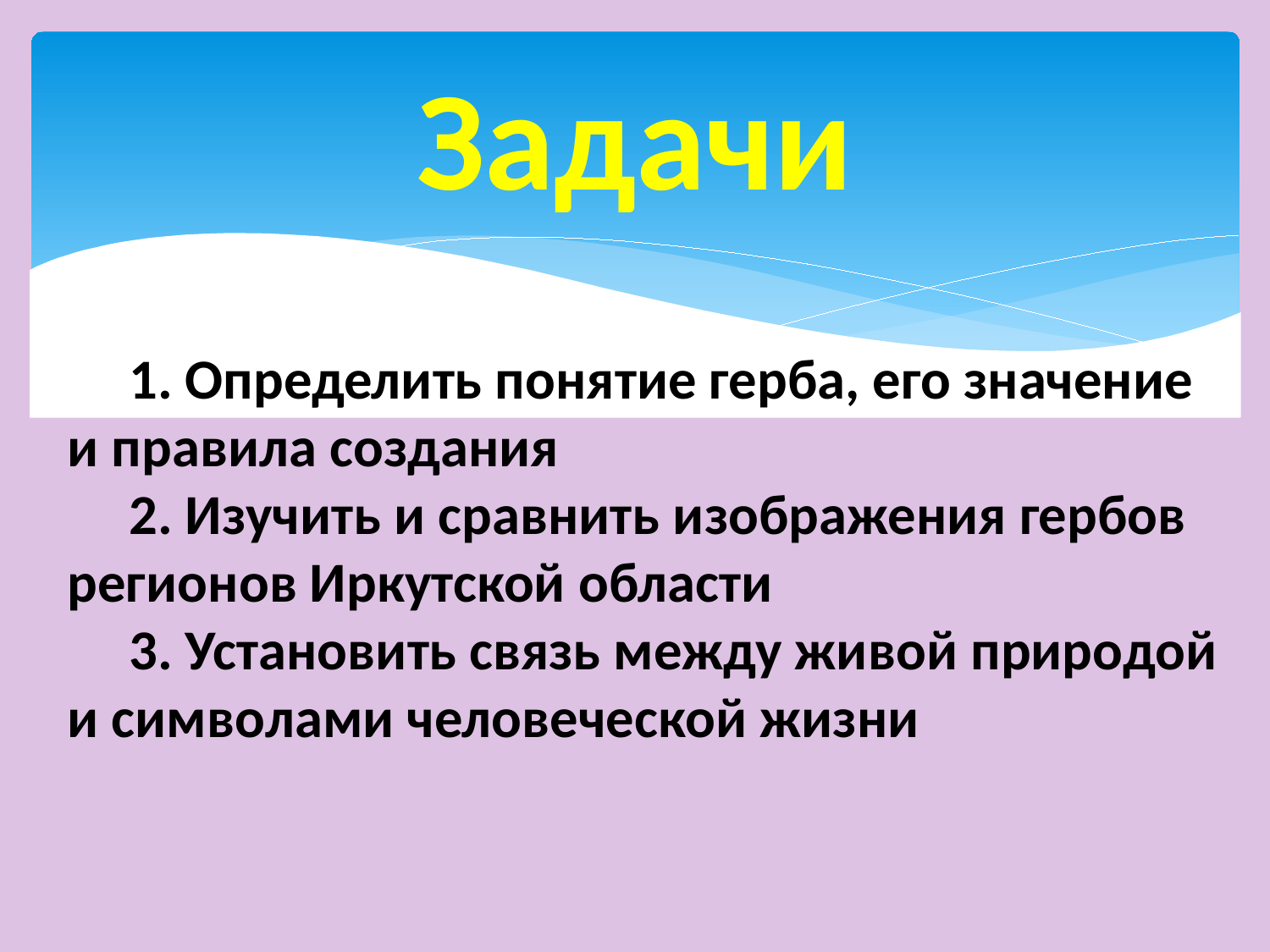

# Задачи
1. Определить понятие герба, его значение и правила создания
2. Изучить и сравнить изображения гербов регионов Иркутской области
3. Установить связь между живой природой и символами человеческой жизни